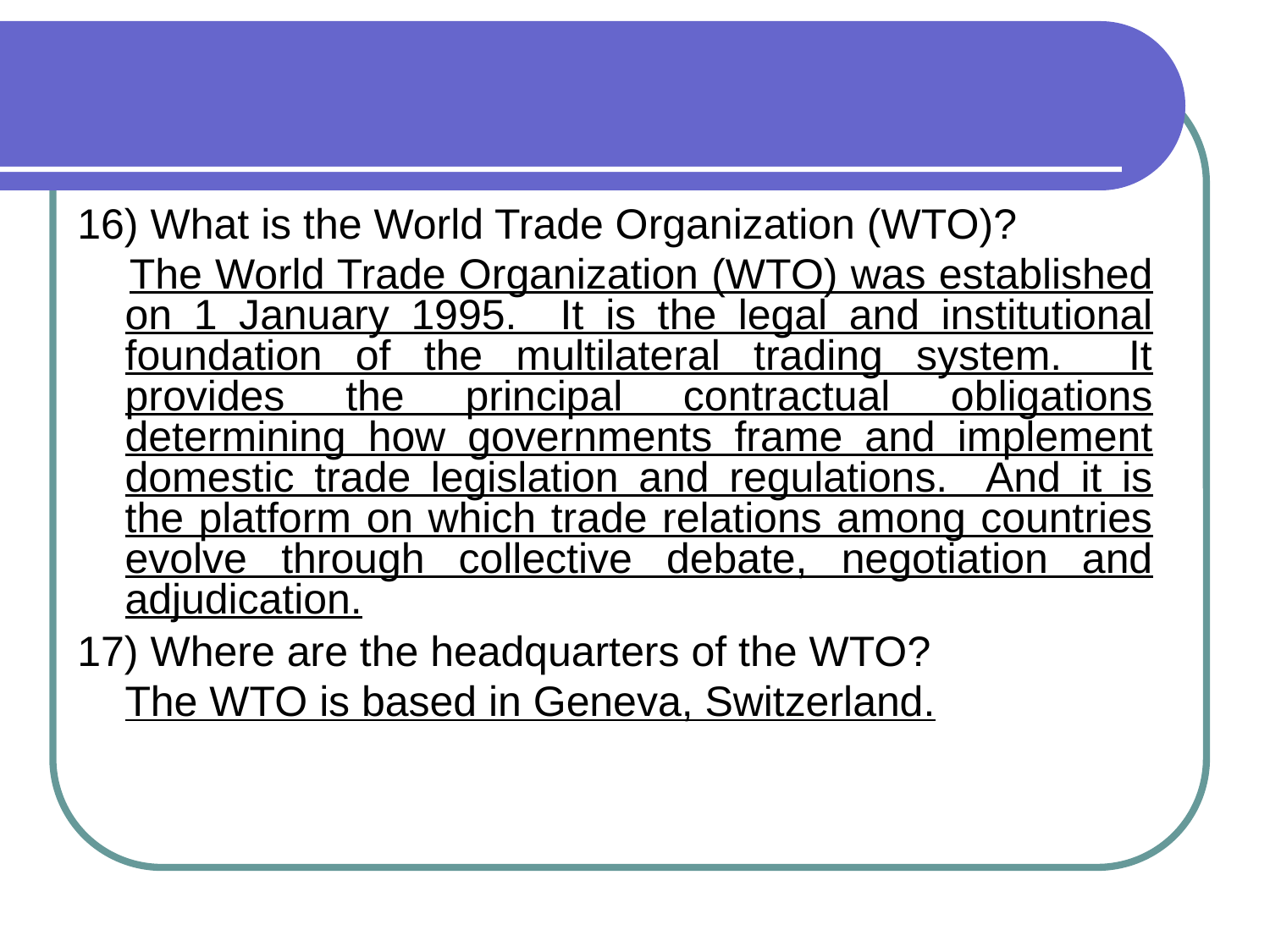

16) What is the World Trade Organization (WTO)?
    The World Trade Organization (WTO) was established on 1 January 1995.  It is the legal and institutional foundation of the multilateral trading system.  It provides the principal contractual obligations determining how governments frame and implement domestic trade legislation and regulations.  And it is the platform on which trade relations among countries evolve through collective debate, negotiation and adjudication.
17) Where are the headquarters of the WTO?
    The WTO is based in Geneva, Switzerland.